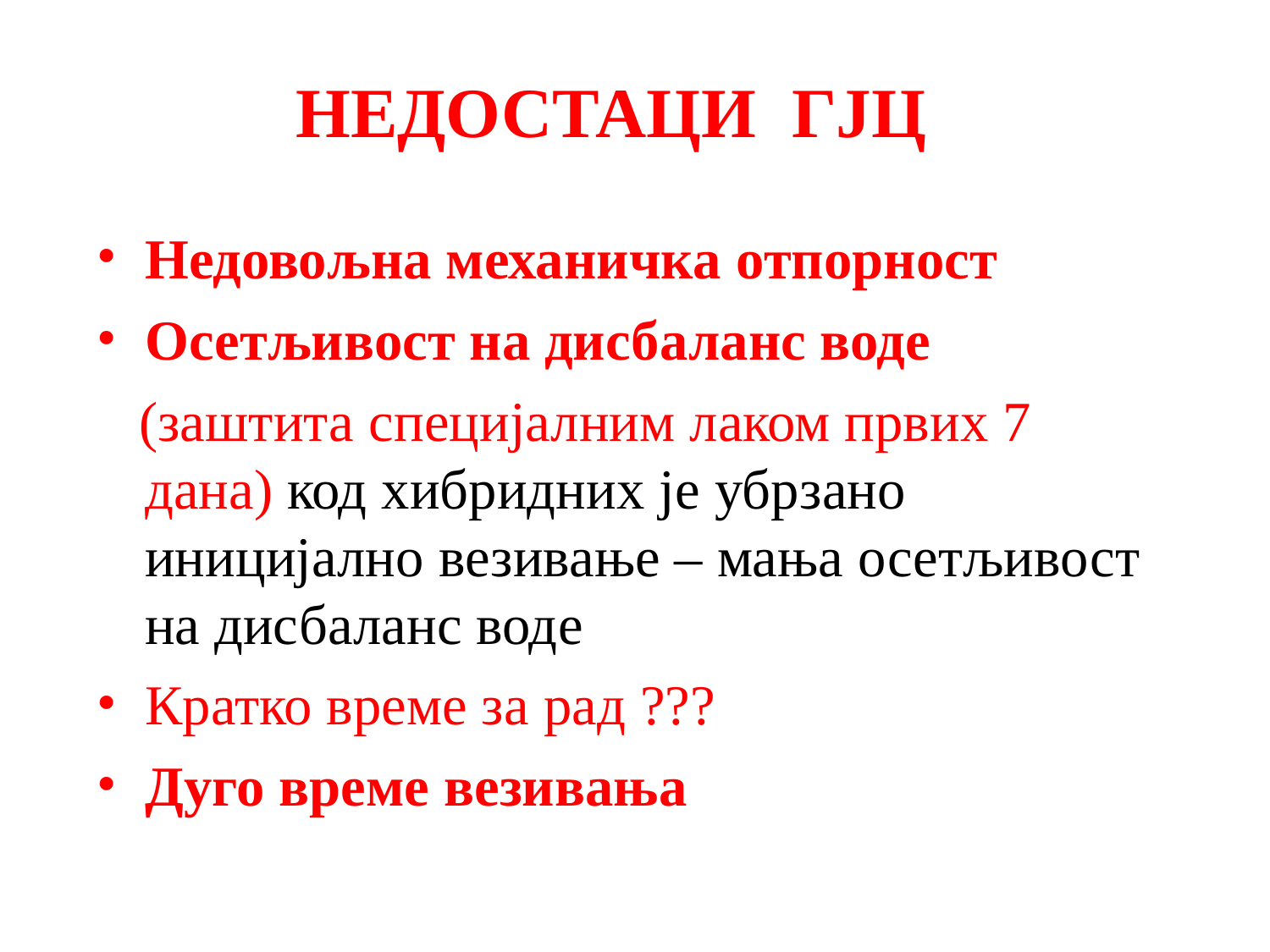

# НЕДОСТАЦИ  ГЈЦ
Недовољна механичка отпорност
Осетљивост на дисбаланс воде
   (заштита специјалним лаком првих 7 дана) код хибридних је убрзано иницијално везивање – мања осетљивост на дисбаланс воде
Кратко време за рад ???
Дуго време везивања